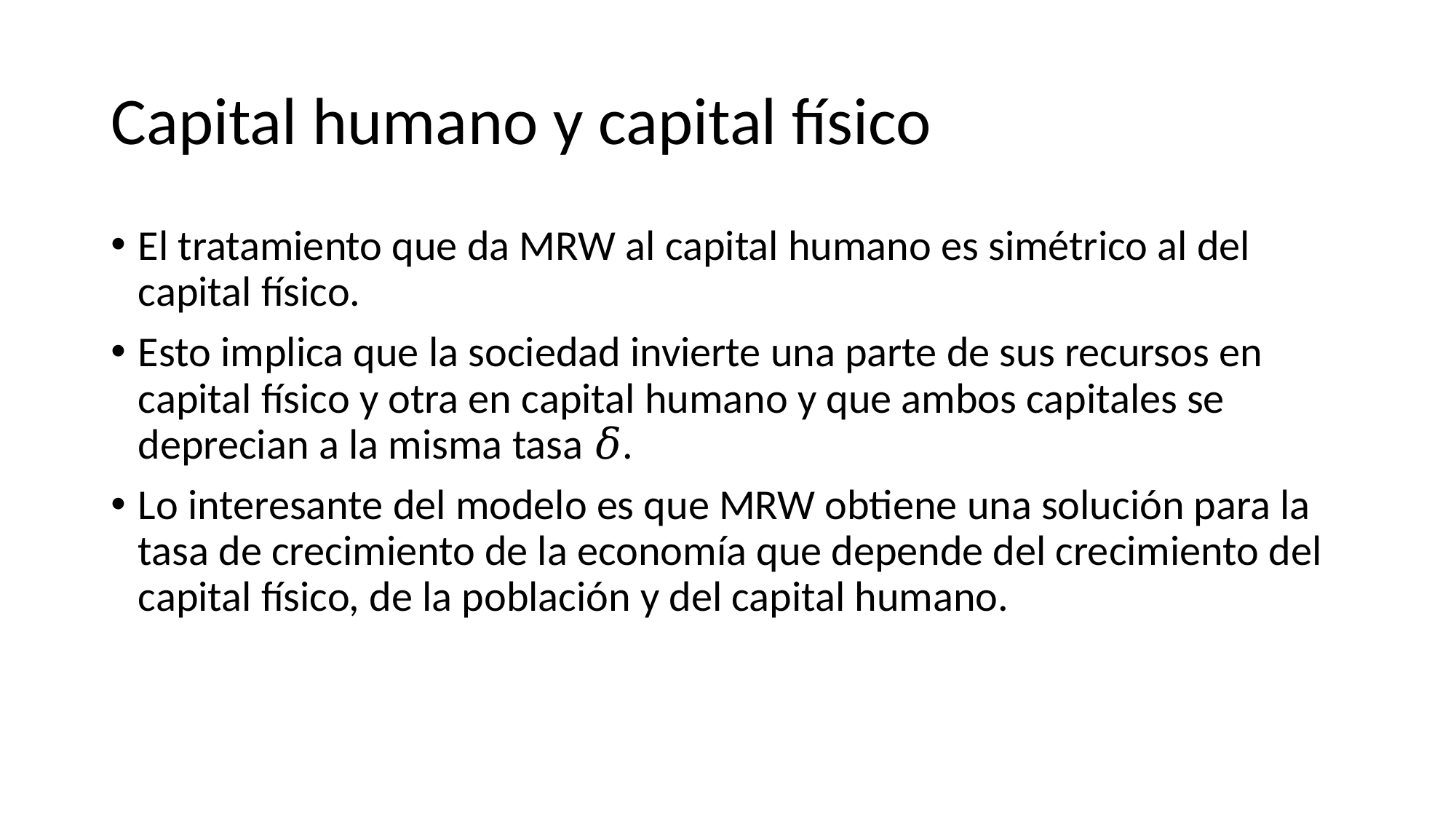

# Capital humano y capital físico
El tratamiento que da MRW al capital humano es simétrico al del capital físico.
Esto implica que la sociedad invierte una parte de sus recursos en capital físico y otra en capital humano y que ambos capitales se deprecian a la misma tasa 𝛿.
Lo interesante del modelo es que MRW obtiene una solución para la tasa de crecimiento de la economía que depende del crecimiento del capital físico, de la población y del capital humano.